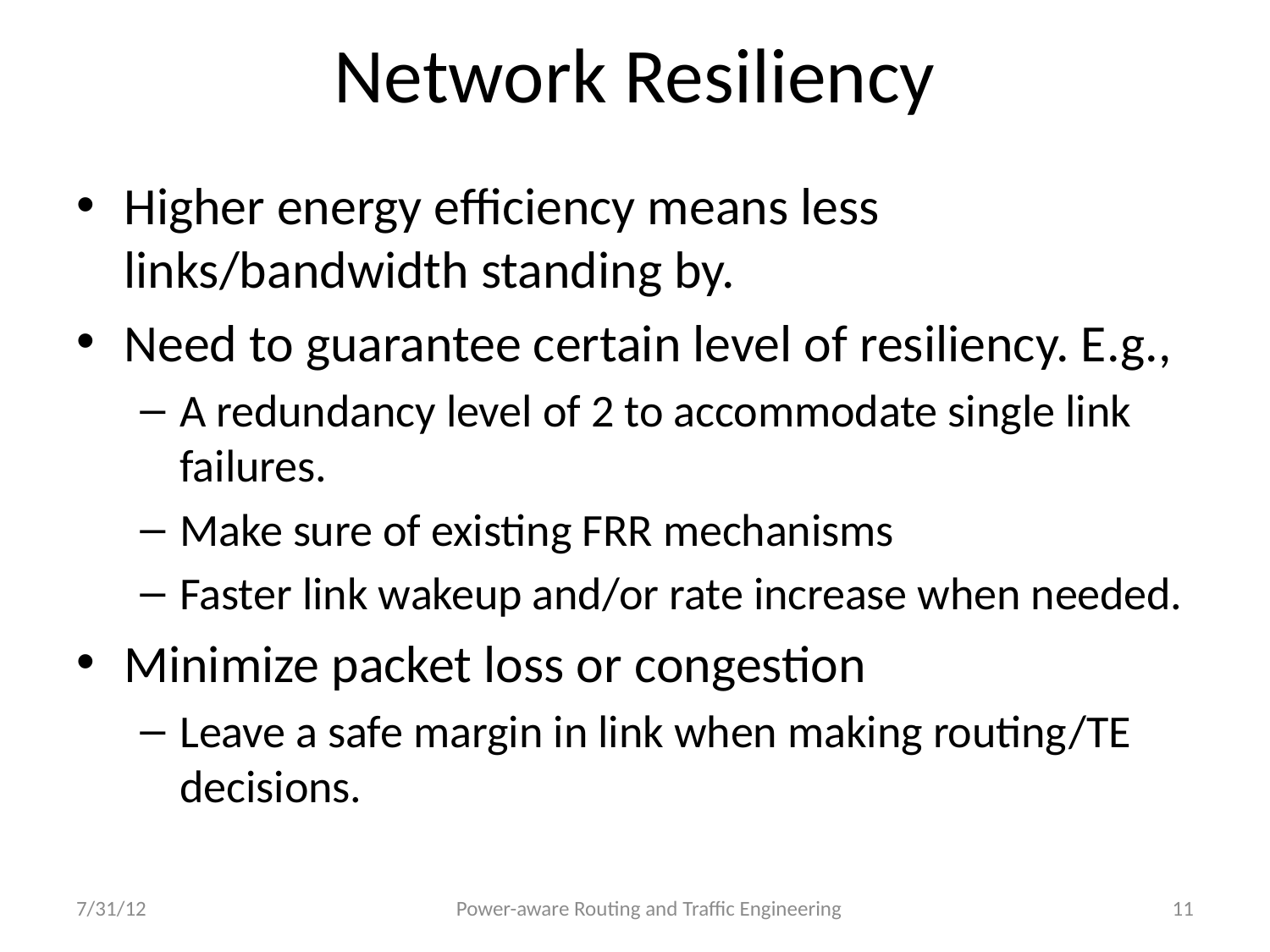

# Network Resiliency
Higher energy efficiency means less links/bandwidth standing by.
Need to guarantee certain level of resiliency. E.g.,
A redundancy level of 2 to accommodate single link failures.
Make sure of existing FRR mechanisms
Faster link wakeup and/or rate increase when needed.
Minimize packet loss or congestion
Leave a safe margin in link when making routing/TE decisions.
7/31/12
Power-aware Routing and Traffic Engineering
11